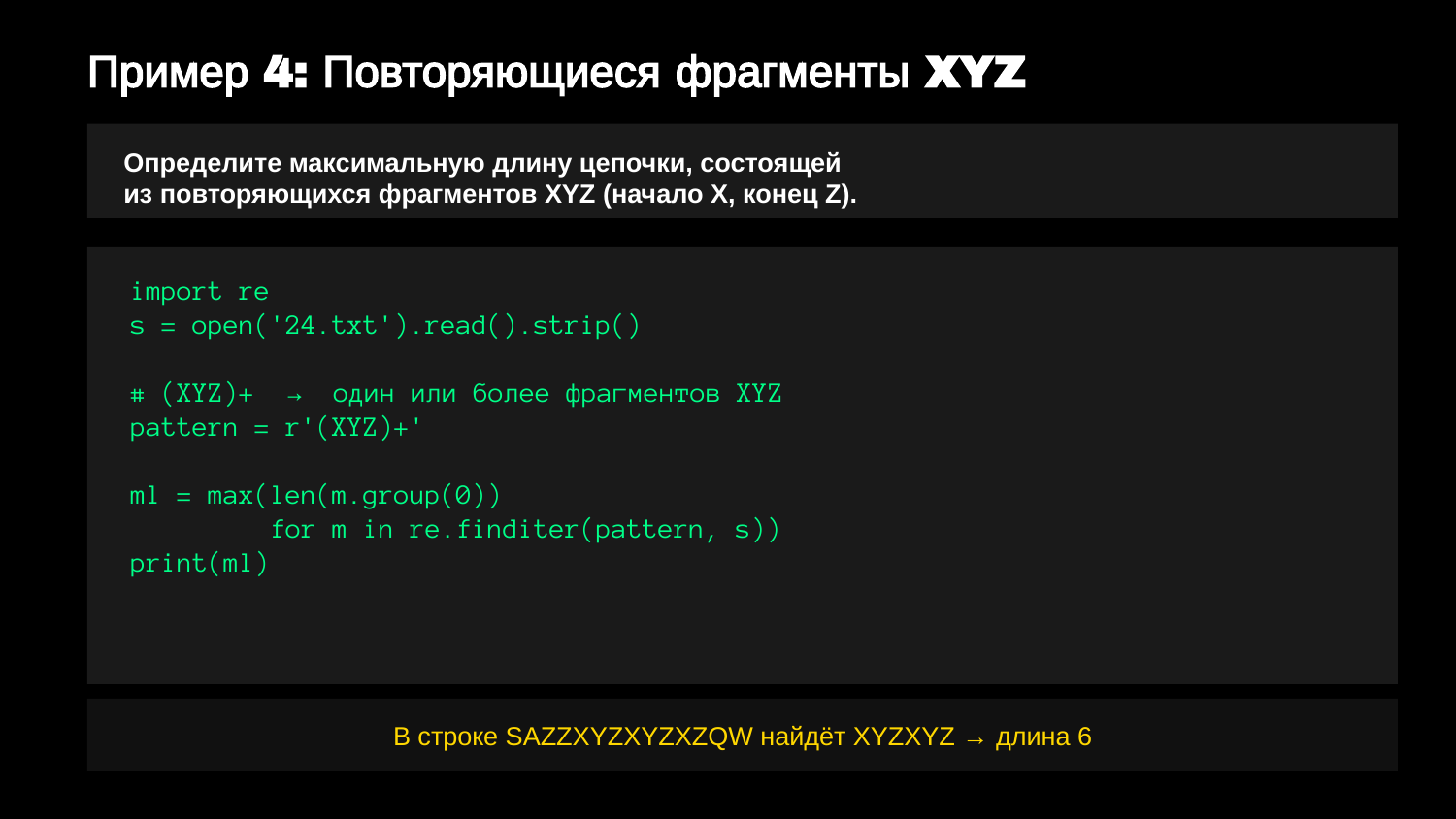

Пример 4: Повторяющиеся фрагменты XYZ

Определите максимальную длину цепочки, состоящей
из повторяющихся фрагментов XYZ (начало X, конец Z).

import re
s = open('24.txt').read().strip()

# (XYZ)+  →  один или более фрагментов XYZ
pattern = r'(XYZ)+'

ml = max(len(m.group(0))
         for m in re.finditer(pattern, s))
print(ml)

В строке SAZZXYZXYZXZQW найдёт XYZXYZ → длина 6